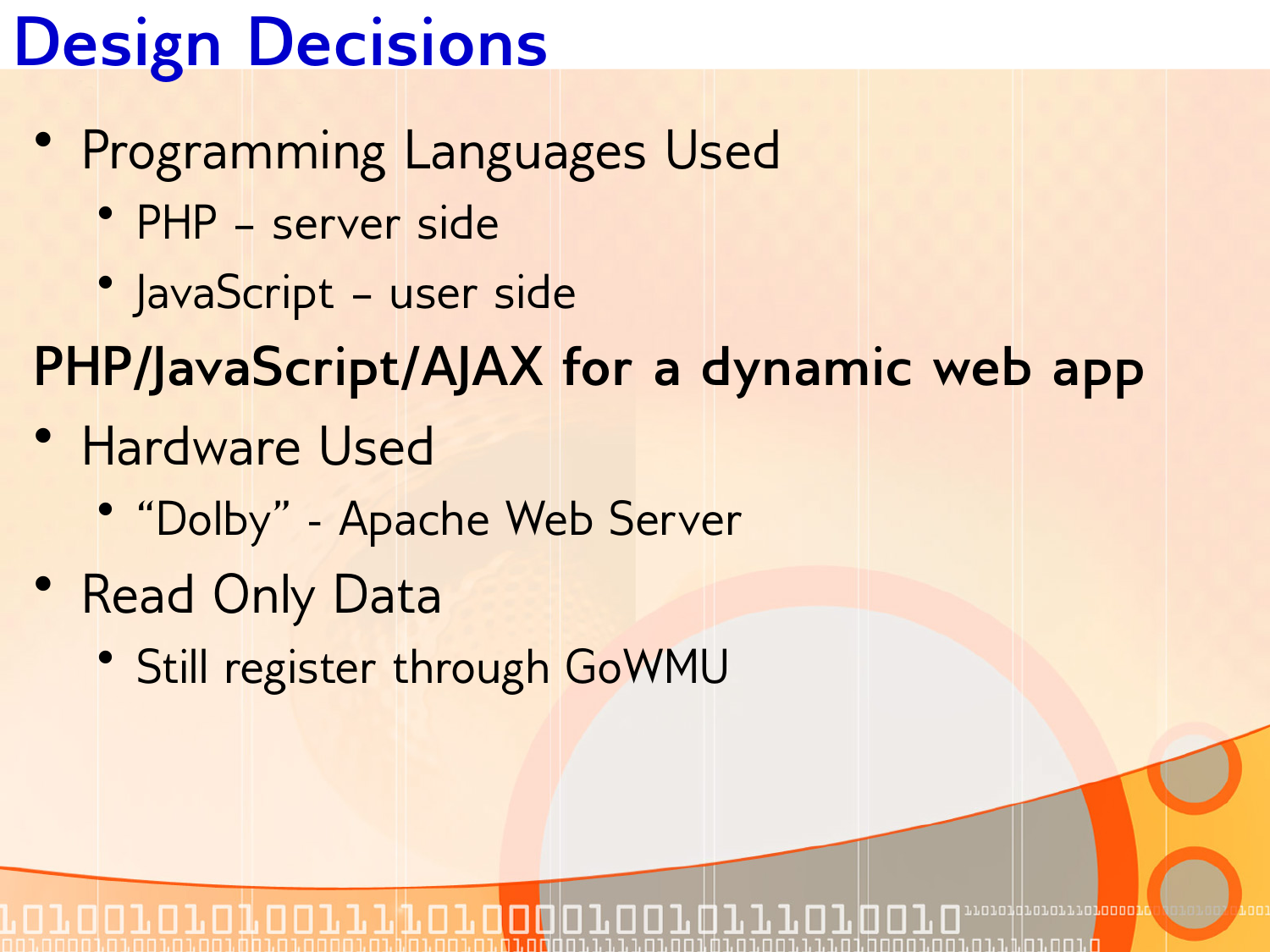

# Design Decisions
Programming Languages Used
PHP – server side
JavaScript – user side
PHP/JavaScript/AJAX for a dynamic web app
Hardware Used
“Dolby” - Apache Web Server
Read Only Data
Still register through GoWMU